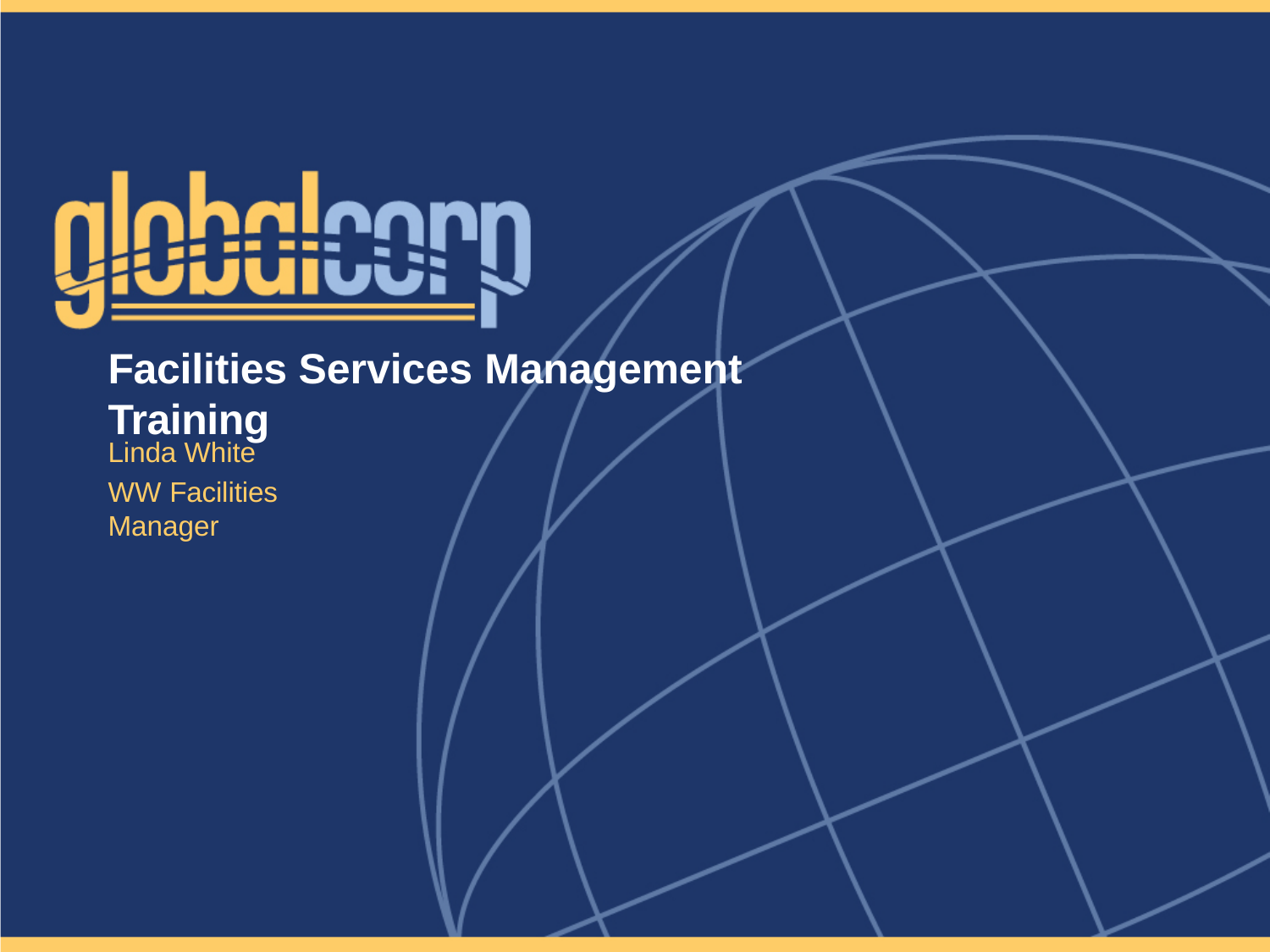

# Facilities Services Management Training
Linda White
WW Facilities Manager